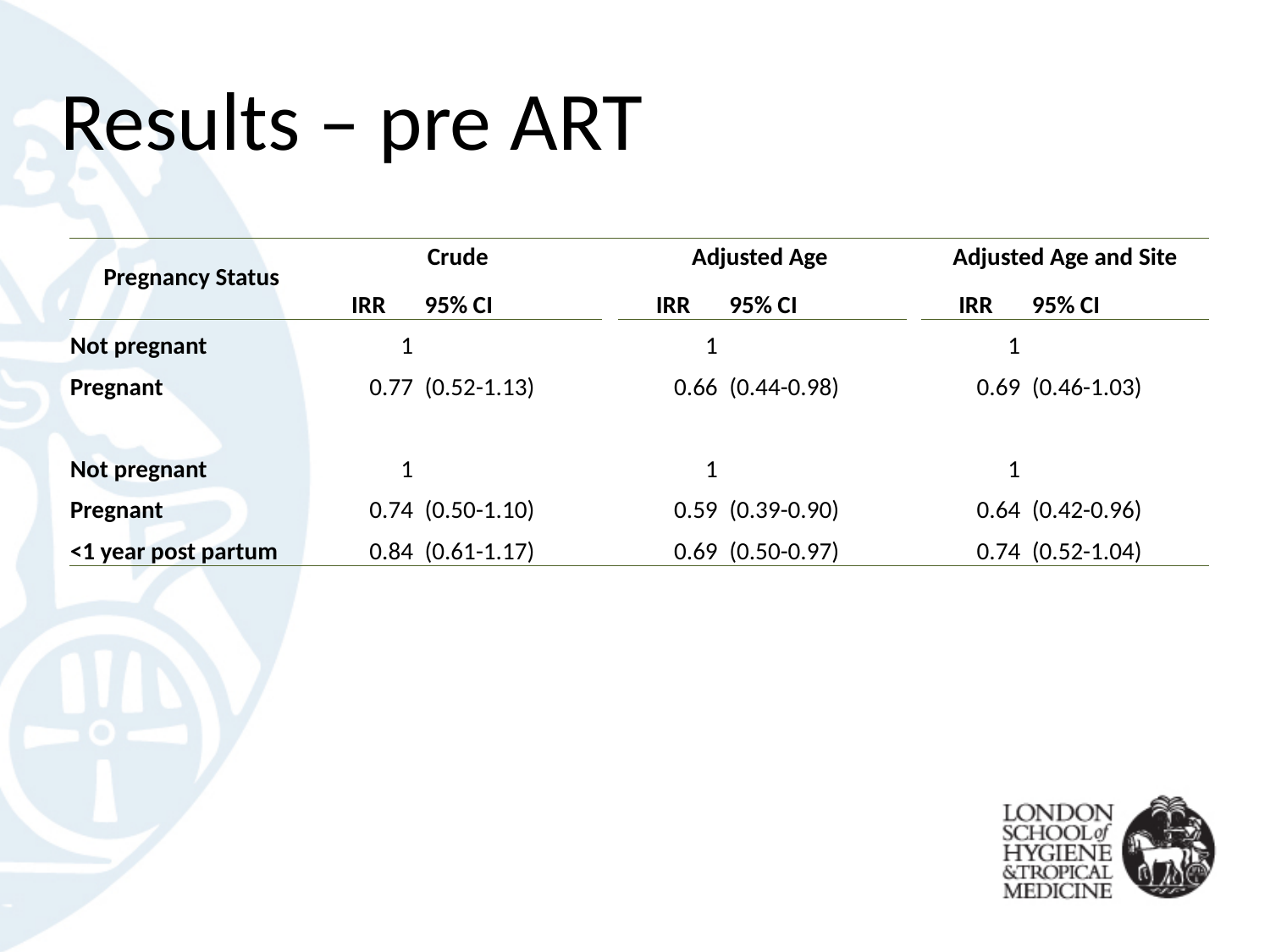

# Results – pre ART
|  |  |  |  |  |  |  |  |  |
| --- | --- | --- | --- | --- | --- | --- | --- | --- |
| Pregnancy Status | Crude |  |  | Adjusted Age |  |  | Adjusted Age and Site |  |
|  | IRR | 95% CI |  | IRR | 95% CI |  | IRR | 95% CI |
| Not pregnant | 1 |  |  | 1 |  |  | 1 |  |
| Pregnant | 0.77 | (0.52-1.13) |  | 0.66 | (0.44-0.98) |  | 0.69 | (0.46-1.03) |
|  |  |  |  |  |  |  |  |  |
| Not pregnant | 1 |  |  | 1 |  |  | 1 |  |
| Pregnant | 0.74 | (0.50-1.10) |  | 0.59 | (0.39-0.90) |  | 0.64 | (0.42-0.96) |
| <1 year post partum | 0.84 | (0.61-1.17) |  | 0.69 | (0.50-0.97) |  | 0.74 | (0.52-1.04) |
|  |  |  |  |  |  |  |  |  |